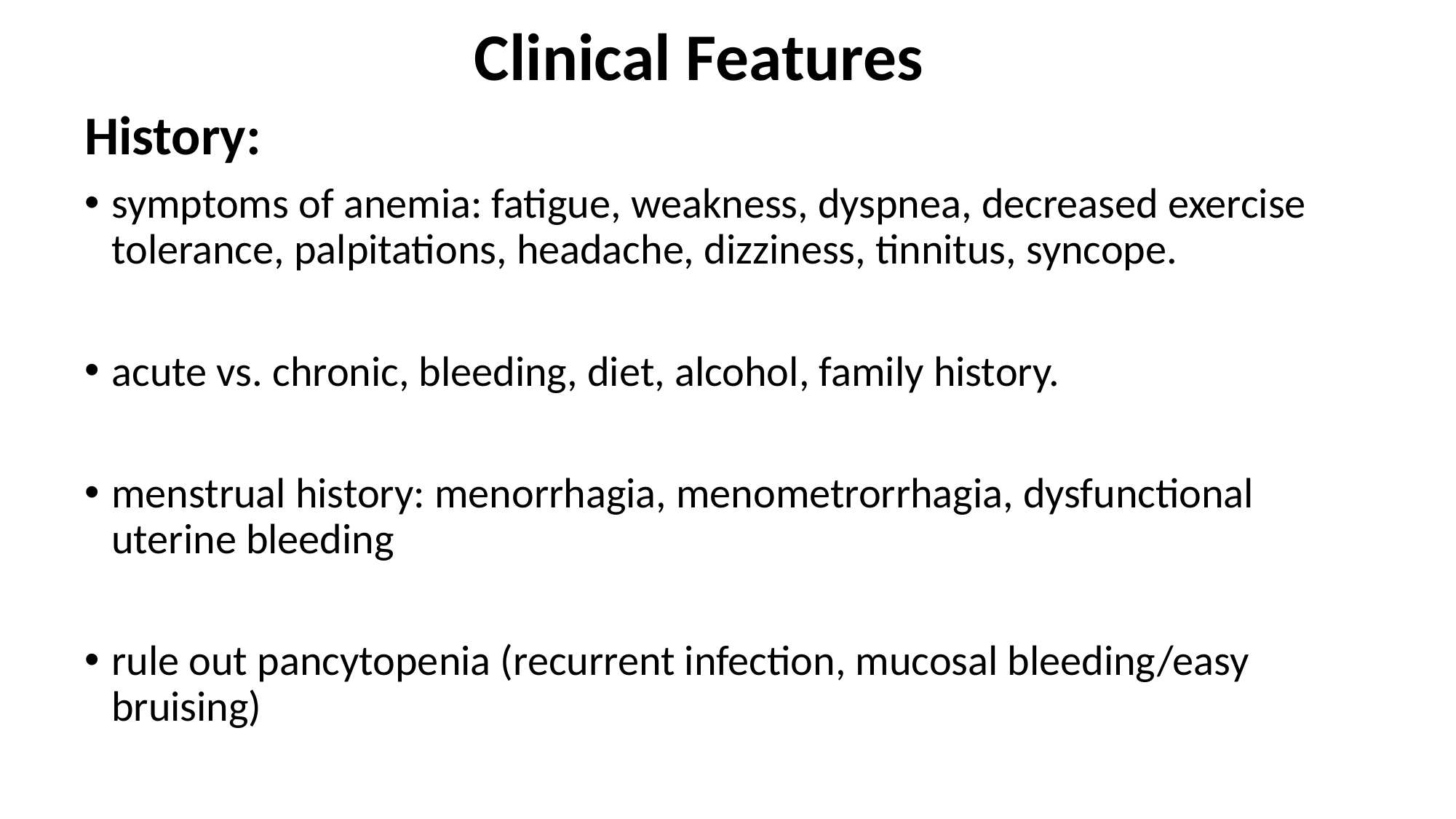

# Clinical Features
History:
symptoms of anemia: fatigue, weakness, dyspnea, decreased exercise tolerance, palpitations, headache, dizziness, tinnitus, syncope.

acute vs. chronic, bleeding, diet, alcohol, family history.

menstrual history: menorrhagia, menometrorrhagia, dysfunctional uterine bleeding

rule out pancytopenia (recurrent infection, mucosal bleeding/easy bruising)